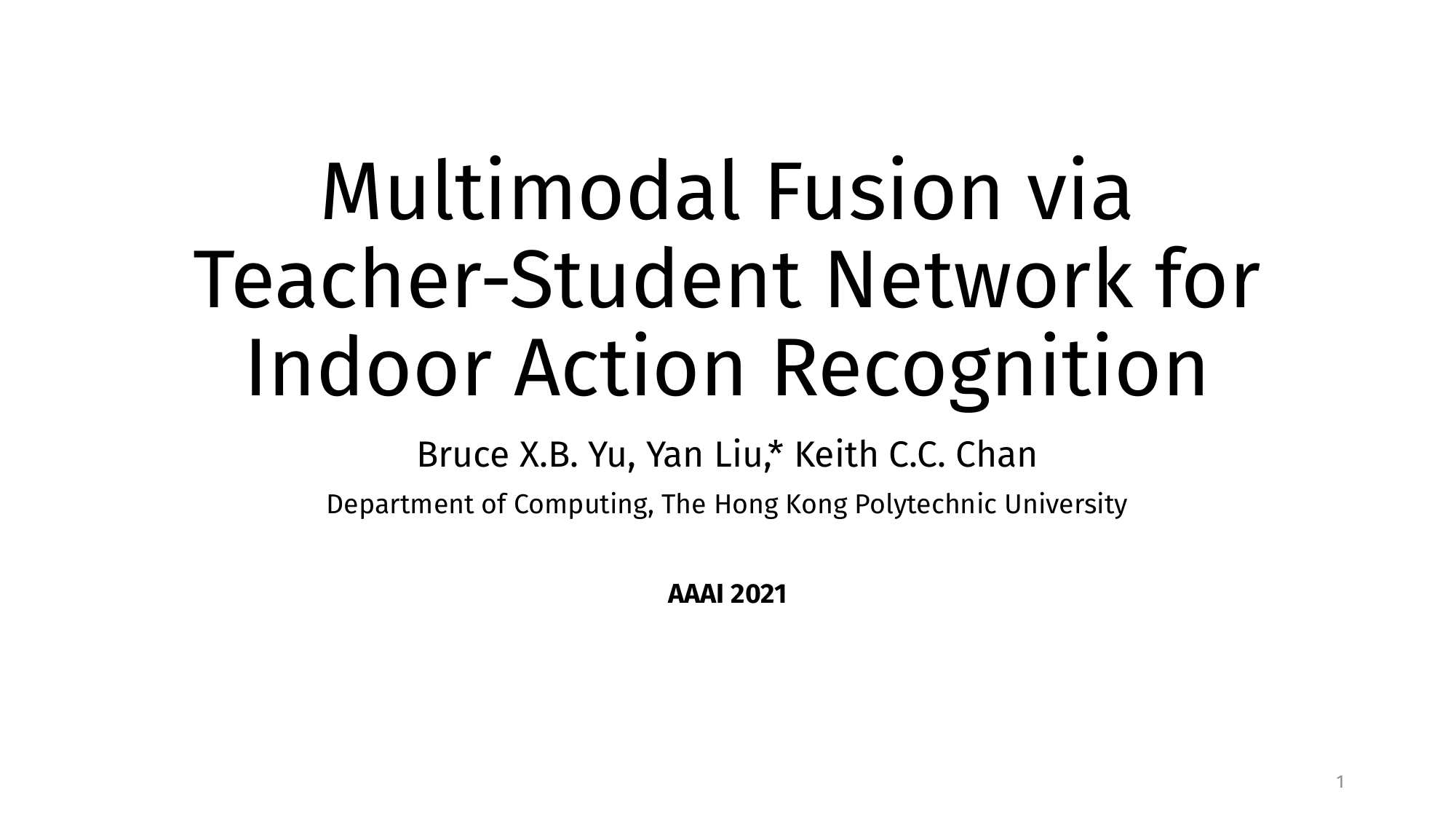

# Multimodal Fusion via Teacher-Student Network for Indoor Action Recognition
Bruce X.B. Yu, Yan Liu,* Keith C.C. Chan
Department of Computing, The Hong Kong Polytechnic University

AAAI 2021
1